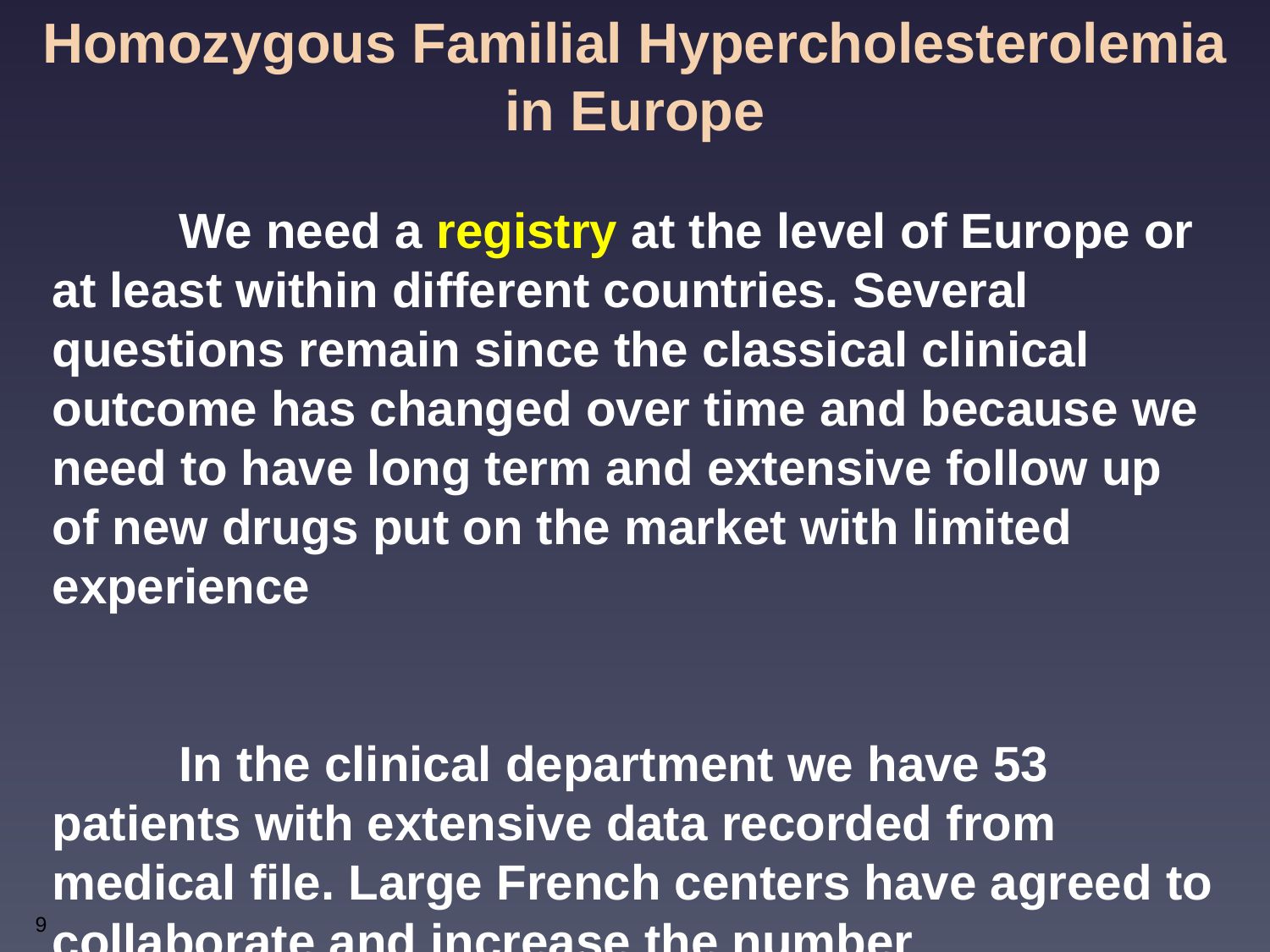

# Homozygous Familial Hypercholesterolemia in Europe
	We need a registry at the level of Europe or at least within different countries. Several questions remain since the classical clinical outcome has changed over time and because we need to have long term and extensive follow up of new drugs put on the market with limited experience

	In the clinical department we have 53 patients with extensive data recorded from medical file. Large French centers have agreed to collaborate and increase the number